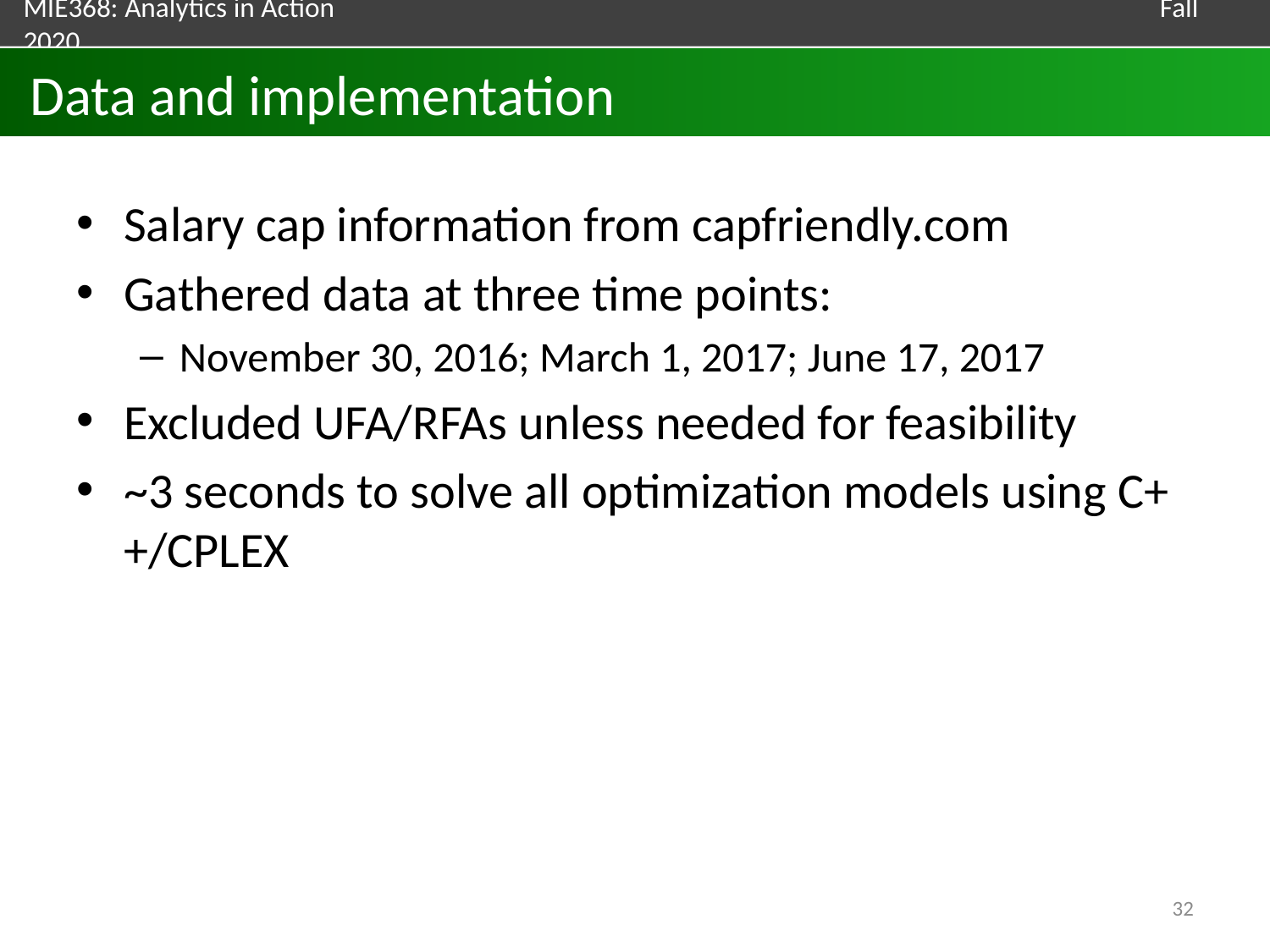

# Data and implementation
Salary cap information from capfriendly.com
Gathered data at three time points:
November 30, 2016; March 1, 2017; June 17, 2017
Excluded UFA/RFAs unless needed for feasibility
~3 seconds to solve all optimization models using C++/CPLEX
32